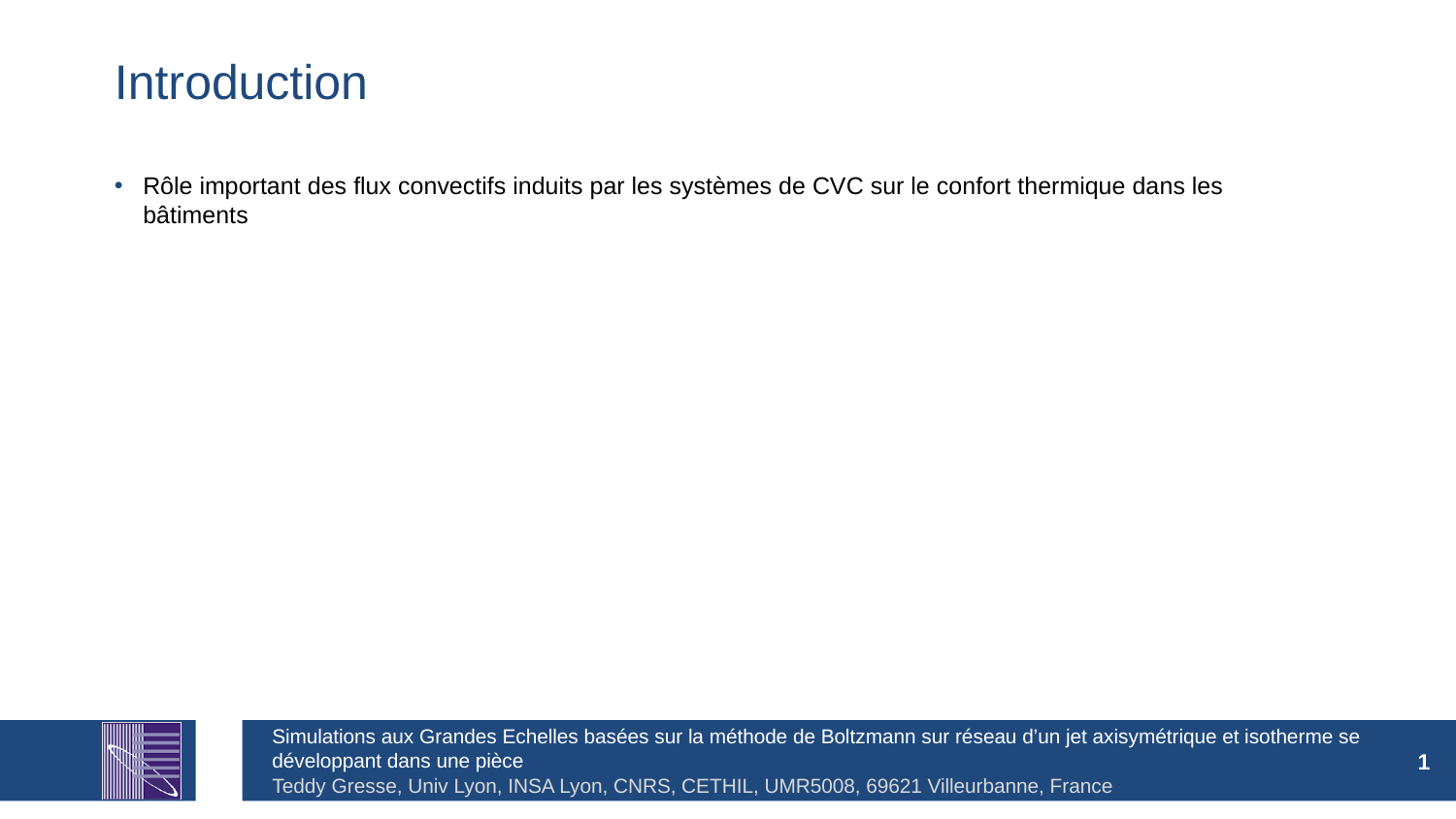

# Introduction

Rôle important des flux convectifs induits par les systèmes de CVC sur le confort thermique dans les bâtiments

Simulations aux Grandes Echelles basées sur la méthode de Boltzmann sur réseau d’un jet axisymétrique et isotherme se développant dans une pièce
1
Teddy Gresse, Univ Lyon, INSA Lyon, CNRS, CETHIL, UMR5008, 69621 Villeurbanne, France